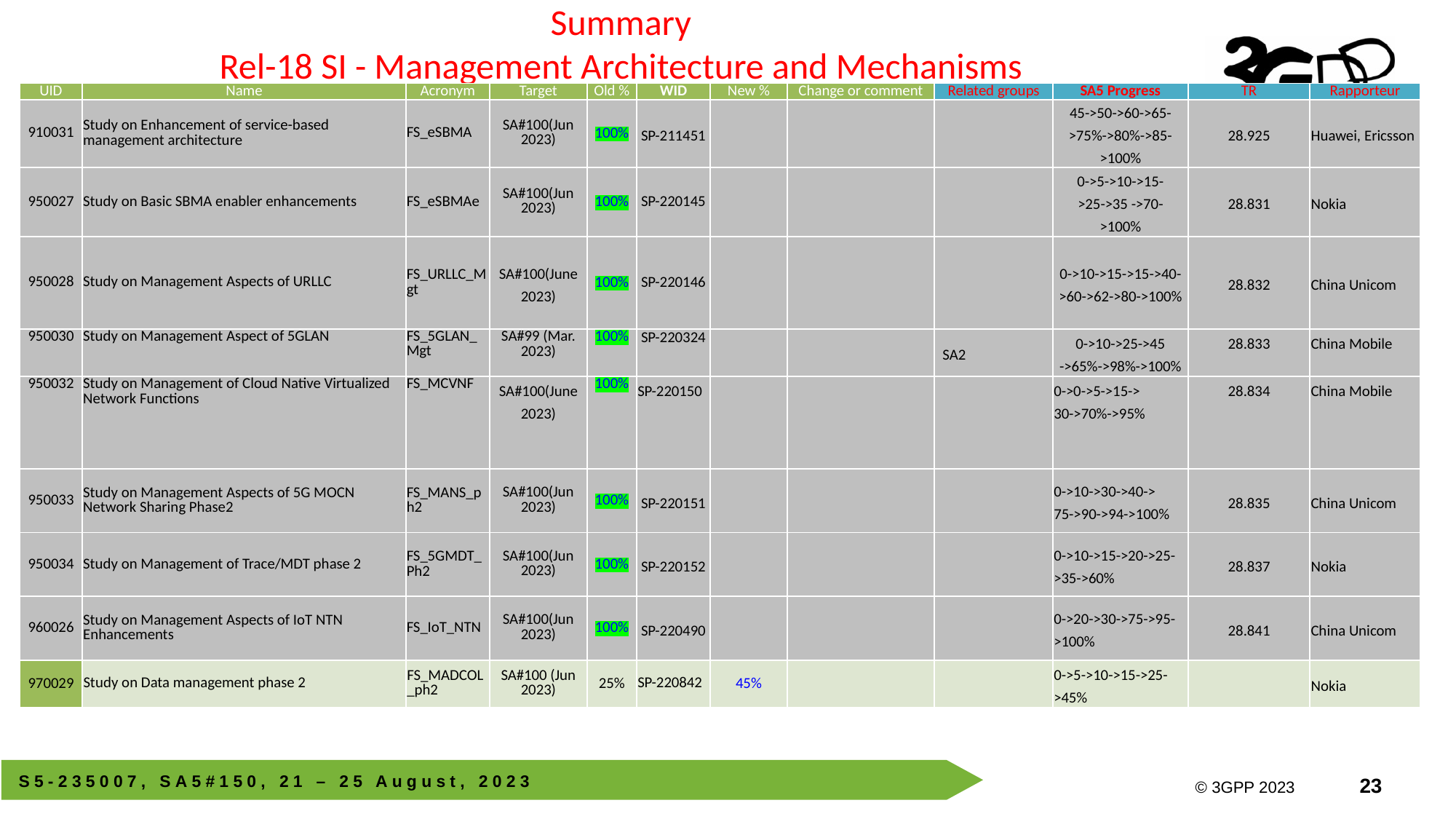

# Summary Rel-18 SI - Management Architecture and Mechanisms
| UID | Name | Acronym | Target | Old % | WID | New % | Change or comment | Related groups | SA5 Progress | TR | Rapporteur |
| --- | --- | --- | --- | --- | --- | --- | --- | --- | --- | --- | --- |
| 910031 | Study on Enhancement of service-based management architecture | FS\_eSBMA | SA#100(Jun 2023) | 100% | SP-211451 |  |  |  | 45->50->60->65->75%->80%->85->100% | 28.925 | Huawei, Ericsson |
| 950027 | Study on Basic SBMA enabler enhancements | FS\_eSBMAe | SA#100(Jun 2023) | 100% | SP-220145 |  |  |  | 0->5->10->15->25->35 ->70->100% | 28.831 | Nokia |
| 950028 | Study on Management Aspects of URLLC | FS\_URLLC\_Mgt | SA#100(June 2023) | 100% | SP-220146 |  |  |  | 0->10->15->15->40->60->62->80->100% | 28.832 | China Unicom |
| 950030 | Study on Management Aspect of 5GLAN | FS\_5GLAN\_Mgt | SA#99 (Mar. 2023) | 100% | SP-220324 |  |  | SA2 | 0->10->25->45 ->65%->98%->100% | 28.833 | China Mobile |
| 950032 | Study on Management of Cloud Native Virtualized Network Functions | FS\_MCVNF | SA#100(June 2023) | 100% | SP-220150 |  |  |  | 0->0->5->15-> 30->70%->95% | 28.834 | China Mobile |
| 950033 | Study on Management Aspects of 5G MOCN Network Sharing Phase2 | FS\_MANS\_ph2 | SA#100(Jun 2023) | 100% | SP-220151 |  |  |  | 0->10->30->40-> 75->90->94->100% | 28.835 | China Unicom |
| 950034 | Study on Management of Trace/MDT phase 2 | FS\_5GMDT\_Ph2 | SA#100(Jun 2023) | 100% | SP-220152 |  |  |  | 0->10->15->20->25->35->60% | 28.837 | Nokia |
| 960026 | Study on Management Aspects of IoT NTN Enhancements | FS\_IoT\_NTN | SA#100(Jun 2023) | 100% | SP-220490 |  |  |  | 0->20->30->75->95->100% | 28.841 | China Unicom |
| 970029 | Study on Data management phase 2 | FS\_MADCOL\_ph2 | SA#100 (Jun 2023) | 25% | SP-220842 | 45% |  |  | 0->5->10->15->25->45% |  | Nokia |